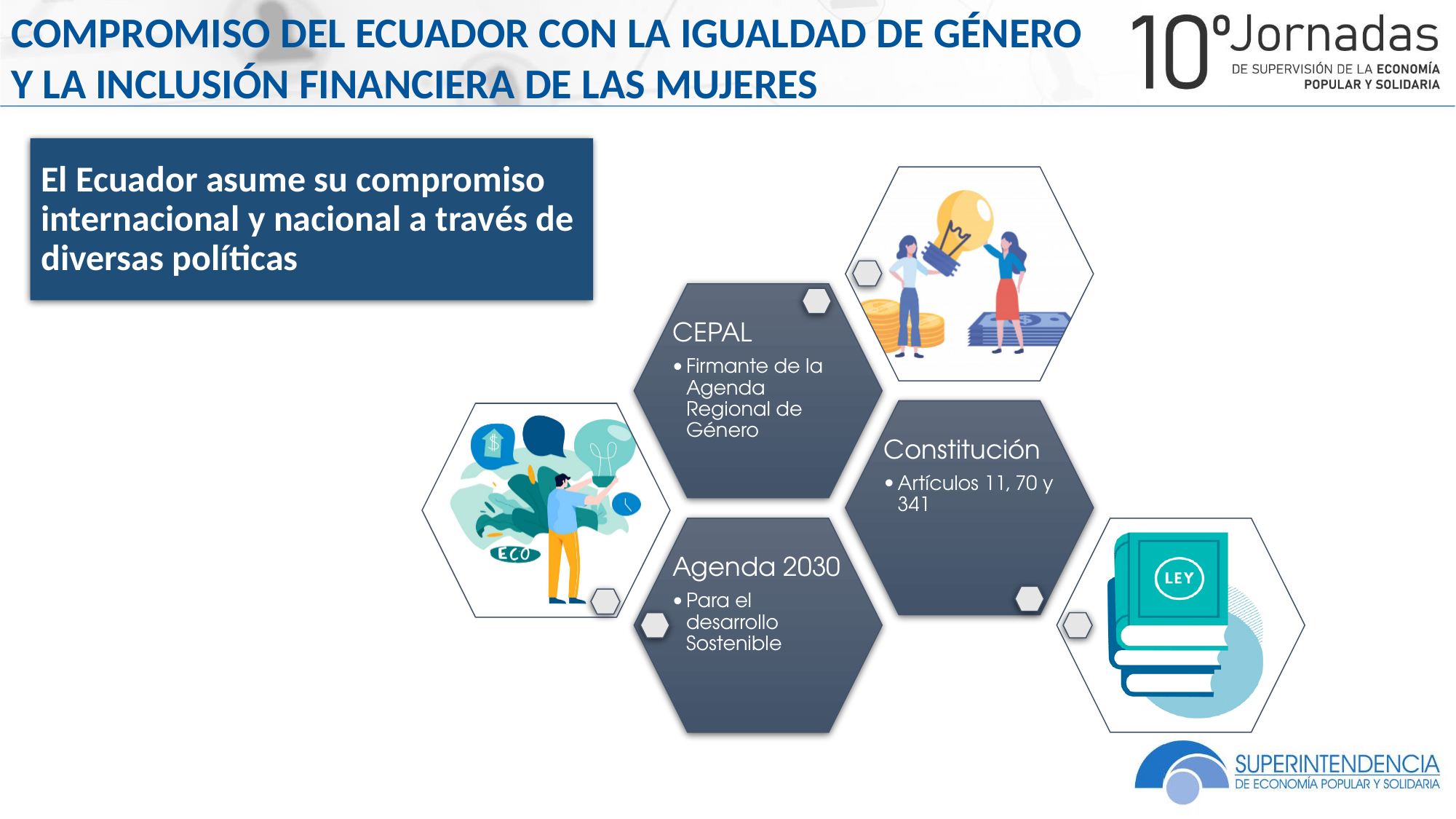

COMPROMISO DEL ECUADOR CON LA IGUALDAD DE GÉNERO Y LA INCLUSIÓN FINANCIERA DE LAS MUJERES
El Ecuador asume su compromiso internacional y nacional a través de diversas políticas

CEPAL
Firmante de la Agenda Regional de Género

Constitución
Artículos 11, 70 y 341

Agenda 2030
Para el desarrollo Sostenible